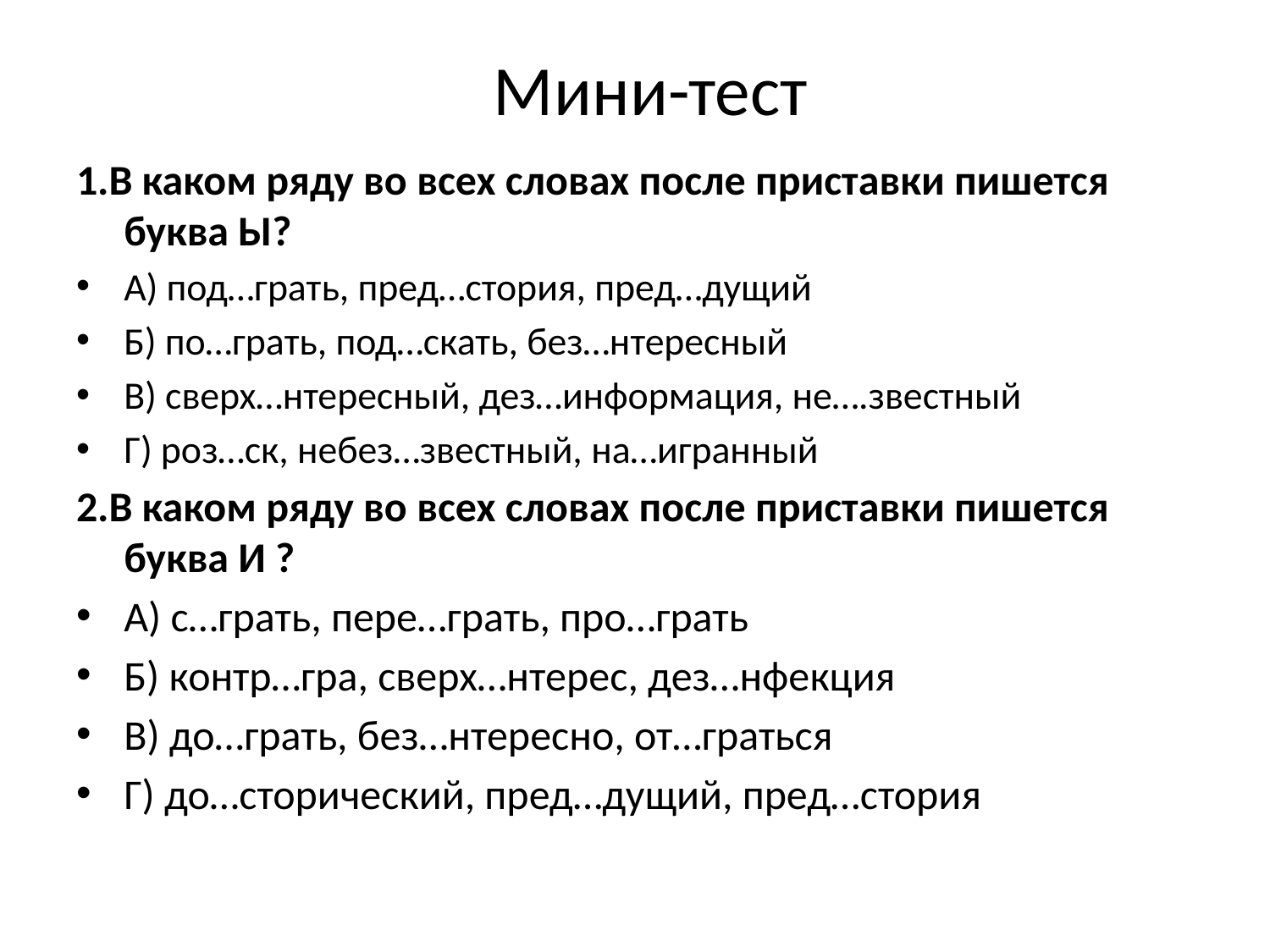

# Мини-тест
1.В каком ряду во всех словах после приставки пишется буква Ы?
А) под…грать, пред…стория, пред…дущий
Б) по…грать, под…скать, без…нтересный
В) сверх…нтересный, дез…информация, не….звестный
Г) роз…ск, небез…звестный, на…игранный
2.В каком ряду во всех словах после приставки пишется буква И ?
А) с…грать, пере…грать, про…грать
Б) контр…гра, сверх…нтерес, дез…нфекция
В) до…грать, без…нтересно, от…граться
Г) до…сторический, пред…дущий, пред…стория